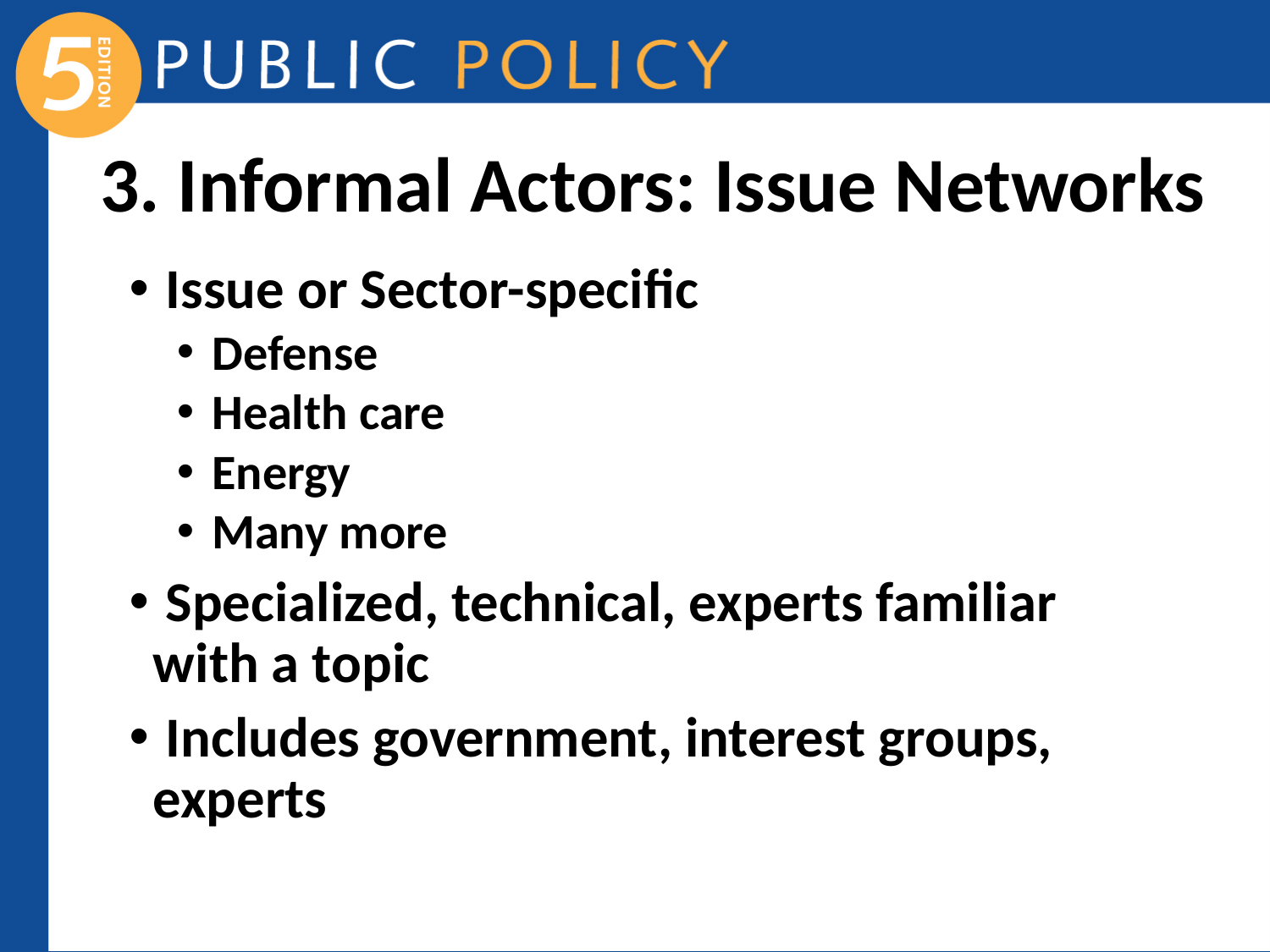

# 3. Informal Actors: Issue Networks
 Issue or Sector-specific
 Defense
 Health care
 Energy
 Many more
 Specialized, technical, experts familiar with a topic
 Includes government, interest groups, experts